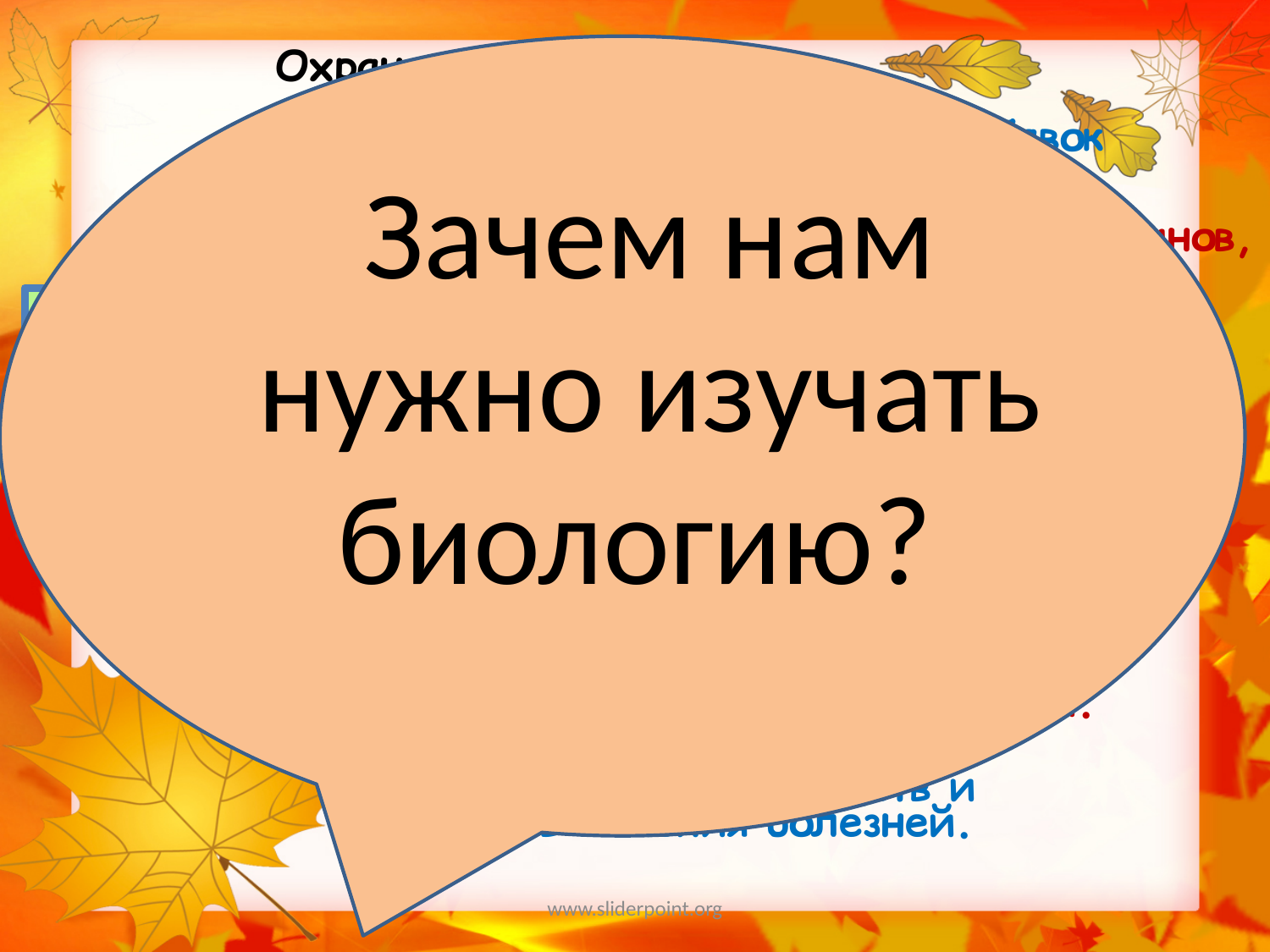

Охрана окружающей среды.
Производство кормовых добавок
для животных.
Зачем нам нужно изучать биологию?
Производство лекарств, витаминов, вакцин, сывороток.
# Биологические знания в жизни человека
Выведение новых пород животных.
Создание новых сортов культурных растений.
Производство продуктов питания.
Производство биологических средств защиты от вредителей и болезней.
Разработка новых средств и методов лечения болезней.
www.sliderpoint.org